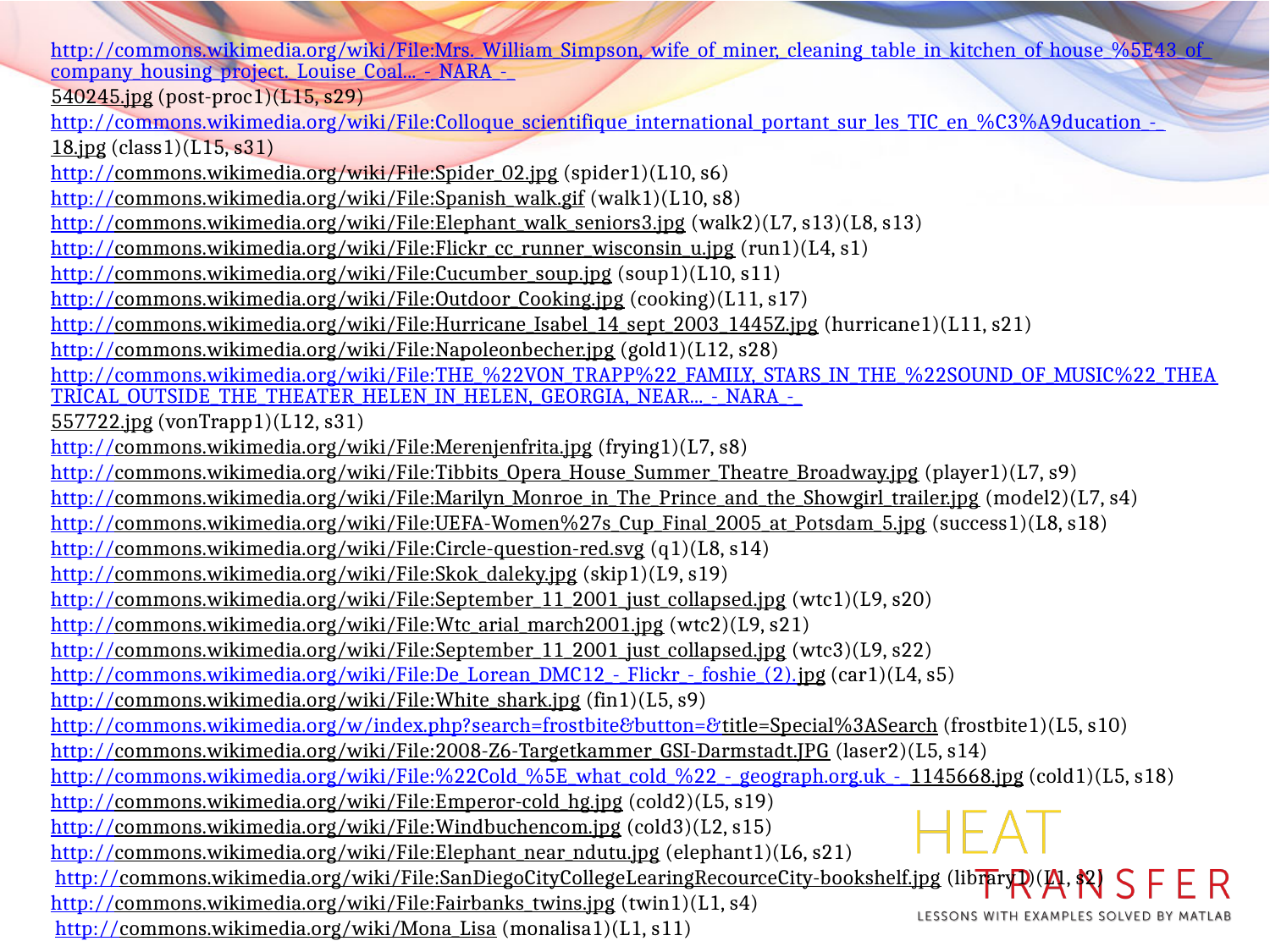

http://commons.wikimedia.org/wiki/File:Mrs._William_Simpson,_wife_of_miner,_cleaning_table_in_kitchen_of_house_%5E43_of_company_housing_project._Louise_Coal..._-_NARA_-_540245.jpg (post-proc1)(L15, s29)
http://commons.wikimedia.org/wiki/File:Colloque_scientifique_international_portant_sur_les_TIC_en_%C3%A9ducation_-_18.jpg (class1)(L15, s31)
http://commons.wikimedia.org/wiki/File:Spider_02.jpg (spider1)(L10, s6)
http://commons.wikimedia.org/wiki/File:Spanish_walk.gif (walk1)(L10, s8)
http://commons.wikimedia.org/wiki/File:Elephant_walk_seniors3.jpg (walk2)(L7, s13)(L8, s13)
http://commons.wikimedia.org/wiki/File:Flickr_cc_runner_wisconsin_u.jpg (run1)(L4, s1)
http://commons.wikimedia.org/wiki/File:Cucumber_soup.jpg (soup1)(L10, s11)
http://commons.wikimedia.org/wiki/File:Outdoor_Cooking.jpg (cooking)(L11, s17)
http://commons.wikimedia.org/wiki/File:Hurricane_Isabel_14_sept_2003_1445Z.jpg (hurricane1)(L11, s21)
http://commons.wikimedia.org/wiki/File:Napoleonbecher.jpg (gold1)(L12, s28)
http://commons.wikimedia.org/wiki/File:THE_%22VON_TRAPP%22_FAMILY,_STARS_IN_THE_%22SOUND_OF_MUSIC%22_THEATRICAL_OUTSIDE_THE_THEATER_HELEN_IN_HELEN,_GEORGIA,_NEAR..._-_NARA_-_557722.jpg (vonTrapp1)(L12, s31)
http://commons.wikimedia.org/wiki/File:Merenjenfrita.jpg (frying1)(L7, s8)
http://commons.wikimedia.org/wiki/File:Tibbits_Opera_House_Summer_Theatre_Broadway.jpg (player1)(L7, s9)
http://commons.wikimedia.org/wiki/File:Marilyn_Monroe_in_The_Prince_and_the_Showgirl_trailer.jpg (model2)(L7, s4)
http://commons.wikimedia.org/wiki/File:UEFA-Women%27s_Cup_Final_2005_at_Potsdam_5.jpg (success1)(L8, s18)
http://commons.wikimedia.org/wiki/File:Circle-question-red.svg (q1)(L8, s14)
http://commons.wikimedia.org/wiki/File:Skok_daleky.jpg (skip1)(L9, s19)
http://commons.wikimedia.org/wiki/File:September_11_2001_just_collapsed.jpg (wtc1)(L9, s20)
http://commons.wikimedia.org/wiki/File:Wtc_arial_march2001.jpg (wtc2)(L9, s21)
http://commons.wikimedia.org/wiki/File:September_11_2001_just_collapsed.jpg (wtc3)(L9, s22)
http://commons.wikimedia.org/wiki/File:De_Lorean_DMC12_-_Flickr_-_foshie_(2).jpg (car1)(L4, s5)
http://commons.wikimedia.org/wiki/File:White_shark.jpg (fin1)(L5, s9)
http://commons.wikimedia.org/w/index.php?search=frostbite&button=&title=Special%3ASearch (frostbite1)(L5, s10)
http://commons.wikimedia.org/wiki/File:2008-Z6-Targetkammer_GSI-Darmstadt.JPG (laser2)(L5, s14)
http://commons.wikimedia.org/wiki/File:%22Cold_%5E_what_cold_%22_-_geograph.org.uk_-_1145668.jpg (cold1)(L5, s18)
http://commons.wikimedia.org/wiki/File:Emperor-cold_hg.jpg (cold2)(L5, s19)
http://commons.wikimedia.org/wiki/File:Windbuchencom.jpg (cold3)(L2, s15)
http://commons.wikimedia.org/wiki/File:Elephant_near_ndutu.jpg (elephant1)(L6, s21)
 http://commons.wikimedia.org/wiki/File:SanDiegoCityCollegeLearingRecourceCity-bookshelf.jpg (library1)(L1, s2)
http://commons.wikimedia.org/wiki/File:Fairbanks_twins.jpg (twin1)(L1, s4)
 http://commons.wikimedia.org/wiki/Mona_Lisa (monalisa1)(L1, s11)